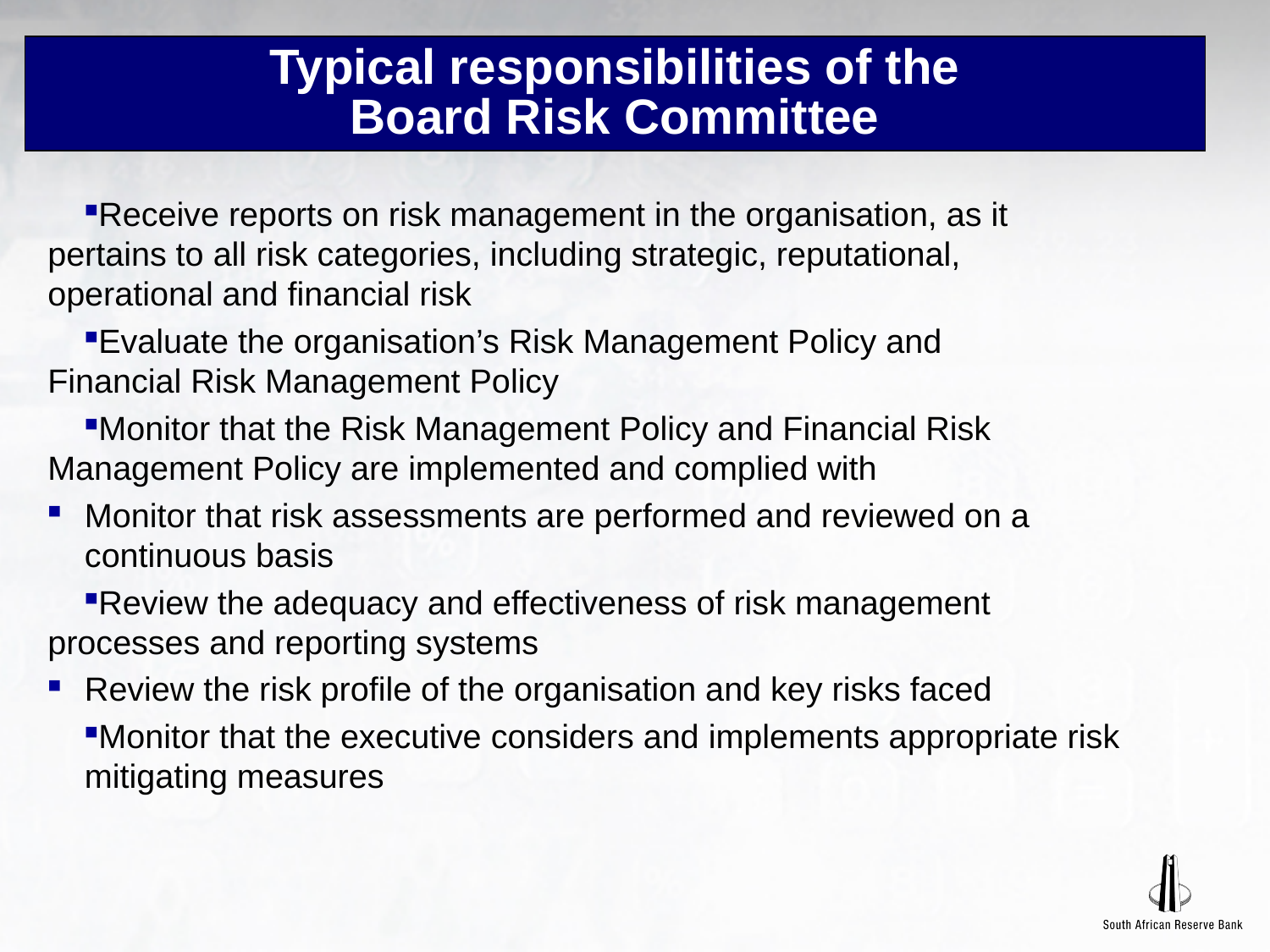

# Typical responsibilities of the Board Risk Committee
Receive reports on risk management in the organisation, as it 	pertains to all risk categories, including strategic, reputational, 	operational and financial risk
Evaluate the organisation’s Risk Management Policy and 	Financial Risk Management Policy
Monitor that the Risk Management Policy and Financial Risk 	Management Policy are implemented and complied with
Monitor that risk assessments are performed and reviewed on a continuous basis
Review the adequacy and effectiveness of risk management 	processes and reporting systems
Review the risk profile of the organisation and key risks faced
Monitor that the executive considers and implements appropriate risk 	mitigating measures